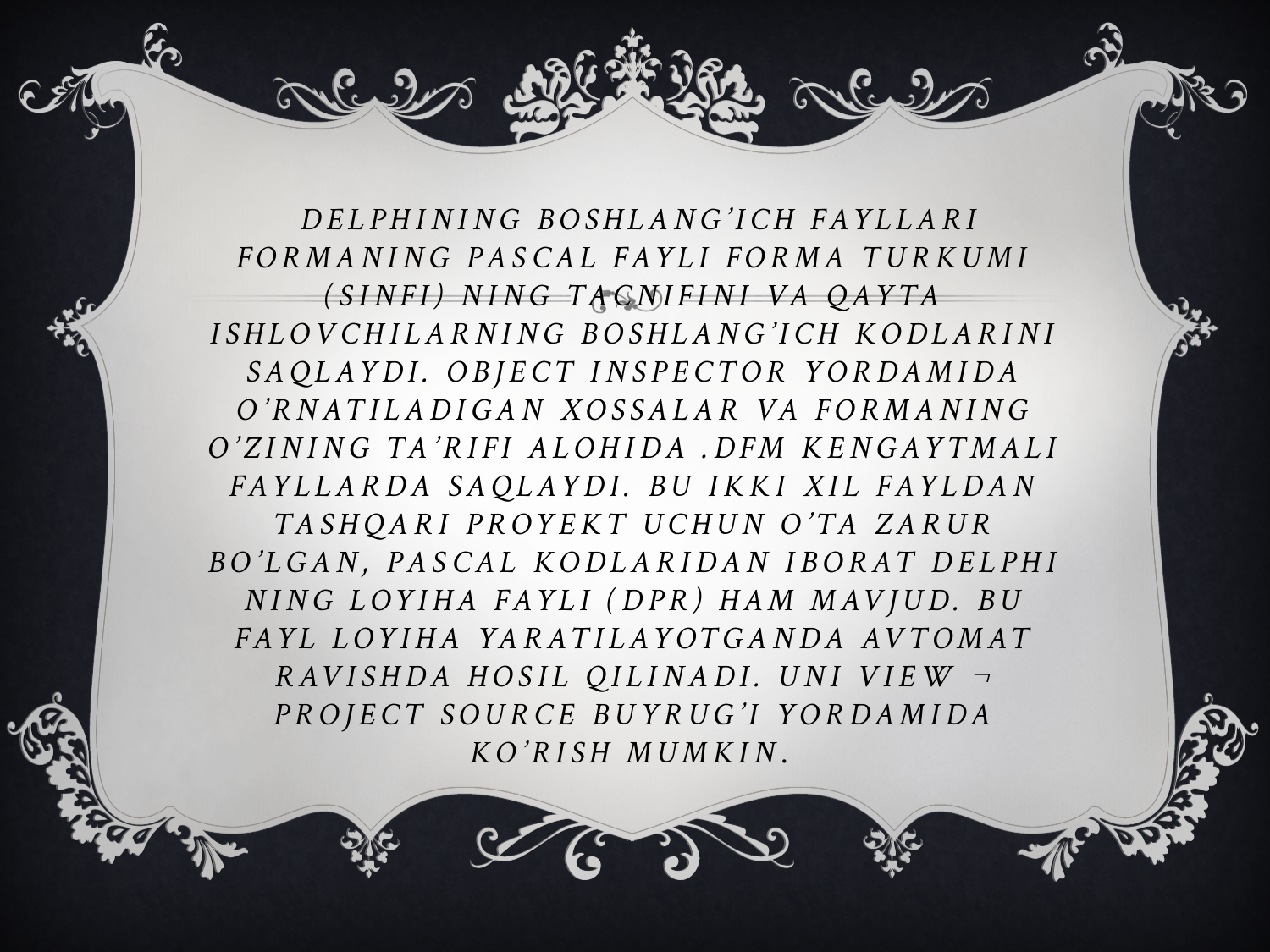

# Delphining boshlang’ich fayllari Formaning Pascal fayli forma turkumi (sinfi) ning tacnifini va qayta ishlovchilarning boshlang’ich kodlarini saqlaydi. Object Inspector yordamida o’rnatiladigan xossalar va formaning o’zining ta’rifi alohida .DFM kengaytmali fayllarda saqlaydi. Bu ikki xil fayldan tashqari proyekt uchun o’ta zarur bo’lgan, Pascal kodlaridan iborat Delphi ning loyiha fayli (DPR) ham mavjud. Bu fayl loyiha yaratilayotganda avtomat ravishda hosil qilinadi. Uni View ¬ Project Source buyrug’i yordamida ko’rish mumkin.